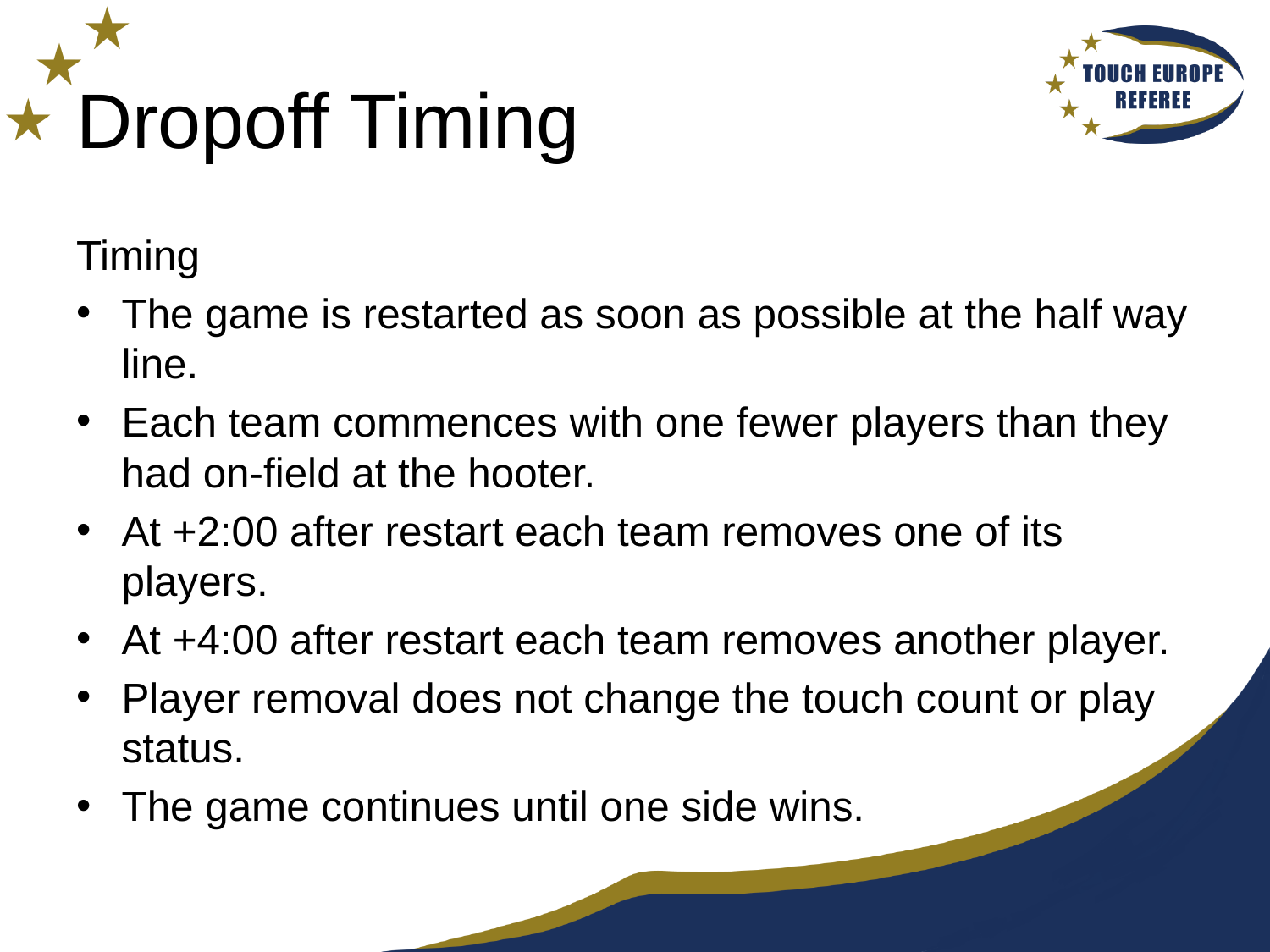

# Dropoff Timing
Timing
The game is restarted as soon as possible at the half way line.
Each team commences with one fewer players than they had on-field at the hooter.
At +2:00 after restart each team removes one of its players.
At +4:00 after restart each team removes another player.
Player removal does not change the touch count or play status.
The game continues until one side wins.